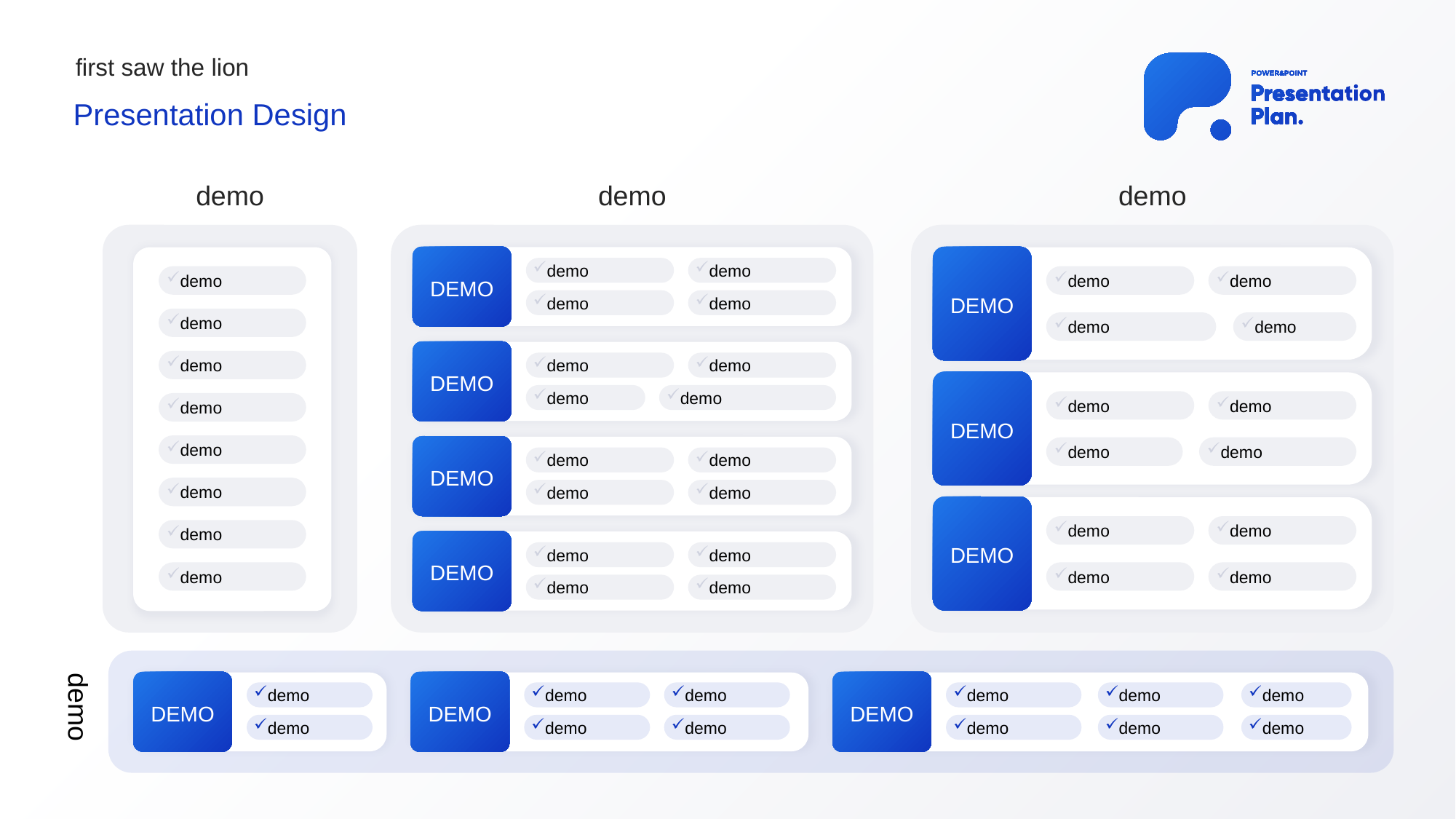

first saw the lion

Presentation Design
demo
demo
demo

DEMO
DEMO

demo
demo
demo
demo
demo
demo
demo
demo
demo
demo
DEMO

demo
demo
demo
DEMO

demo
demo
demo
demo
demo
demo
DEMO

demo
demo
demo
demo
demo
demo
demo
DEMO

demo
demo
demo
DEMO

demo
demo
demo
demo
demo
demo
demo

demo
DEMO
DEMO
DEMO

demo
demo
demo
demo
demo
demo
demo
demo
demo
demo
demo
demo